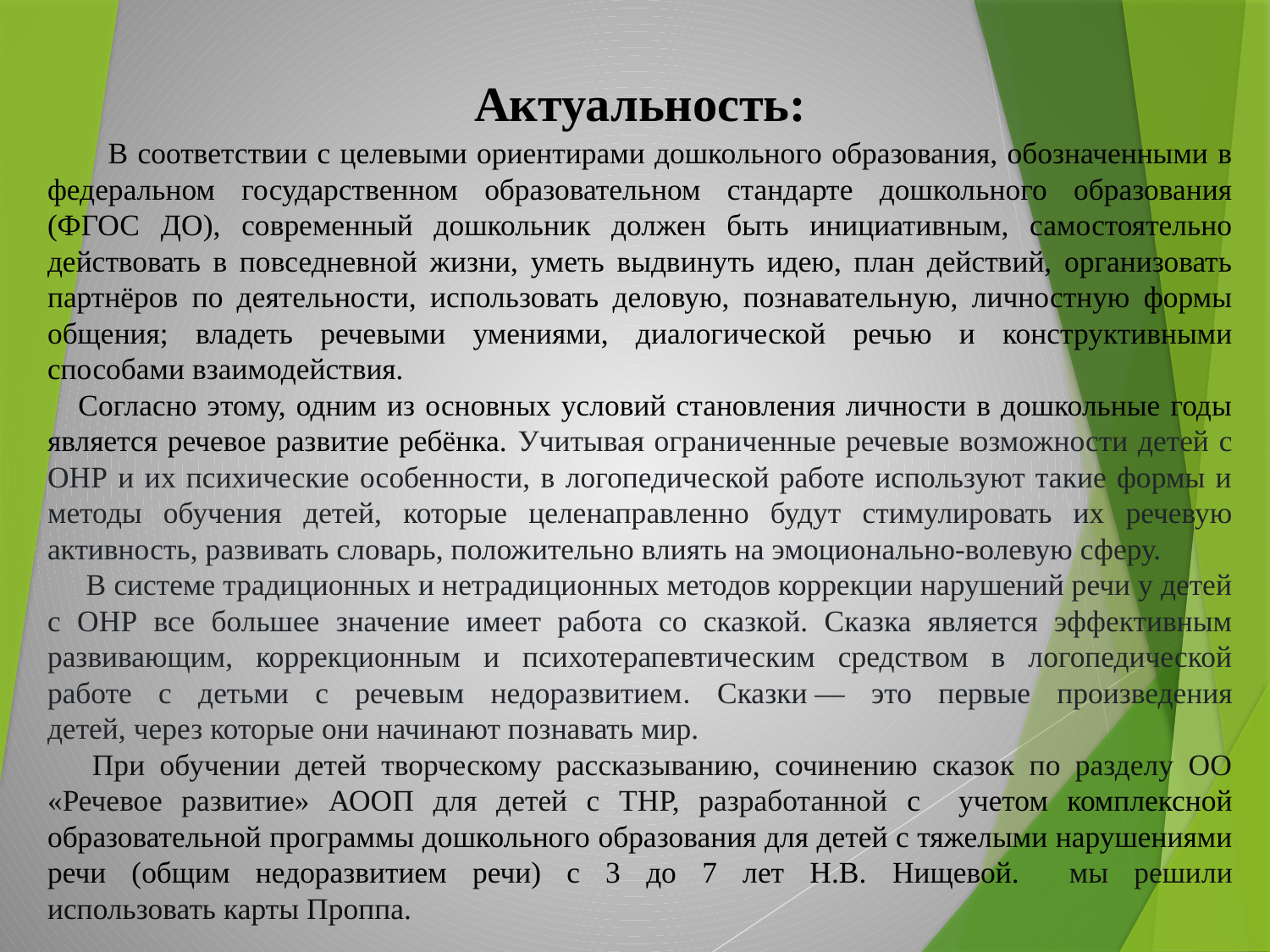

Актуальность:
      В соответствии с целевыми ориентирами дошкольного образования, обозначенными в федеральном государственном образовательном стандарте дошкольного образования (ФГОС ДО), современный дошкольник должен быть инициативным, самостоятельно действовать в повседневной жизни, уметь выдвинуть идею, план действий, организовать партнёров по деятельности, использовать деловую, познавательную, личностную формы общения; владеть речевыми умениями, диалогической речью и конструктивными способами взаимодействия.
   Согласно этому, одним из основных условий становления личности в дошкольные годы является речевое развитие ребёнка. Учитывая ограниченные речевые возможности детей с ОНР и их психические особенности, в логопедической работе используют такие формы и методы обучения детей, которые целенаправленно будут стимулировать их речевую активность, развивать словарь, положительно влиять на эмоционально-волевую сферу.
     В системе традиционных и нетрадиционных методов коррекции нарушений речи у детей с ОНР все большее значение имеет работа со сказкой. Сказка является эффективным развивающим, коррекционным и психотерапевтическим средством в логопедической работе с детьми с речевым недоразвитием. Сказки — это первые произведения детей, через которые они начинают познавать мир.
   При обучении детей творческому рассказыванию, сочинению сказок по разделу ОО «Речевое развитие» АООП для детей с ТНР, разработанной с  учетом комплексной образовательной программы дошкольного образования для детей с тяжелыми нарушениями речи (общим недоразвитием речи) с 3 до 7 лет Н.В. Нищевой.  мы решили использовать карты Проппа.